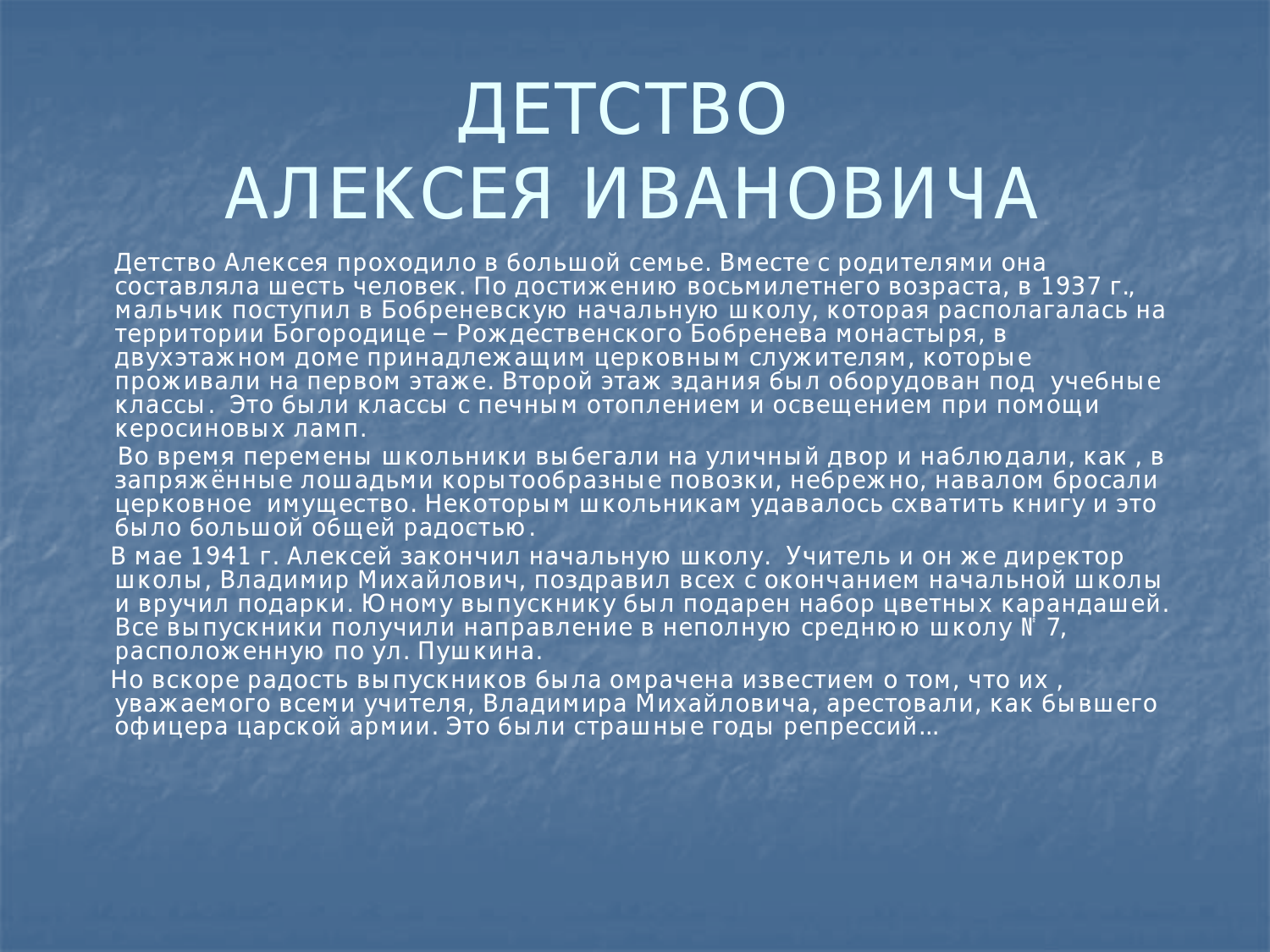

# ДЕТСТВО АЛЕКСЕЯ ИВАНОВИЧА
      Детство Алексея проходило в большой семье. Вместе с родителями она составляла шесть человек. По достижению восьмилетнего возраста, в 1937 г., мальчик поступил в Бобреневскую начальную школу, которая располагалась на территории Богородице – Рождественского Бобренева монастыря, в двухэтажном доме принадлежащим церковным служителям, которые проживали на первом этаже. Второй этаж здания был оборудован под  учебные классы.  Это были классы с печным отоплением и освещением при помощи керосиновых ламп.
       Во время перемены школьники выбегали на уличный двор и наблюдали, как , в запряжённые лошадьми корытообразные повозки, небрежно, навалом бросали церковное  имущество. Некоторым школьникам удавалось схватить книгу и это было большой общей радостью.
      В мае 1941 г. Алексей закончил начальную школу.  Учитель и он же директор школы, Владимир Михайлович, поздравил всех с окончанием начальной школы и вручил подарки. Юному выпускнику был подарен набор цветных карандашей. Все выпускники получили направление в неполную среднюю школу № 7, расположенную по ул. Пушкина.
      Но вскоре радость выпускников была омрачена известием о том, что их , уважаемого всеми учителя, Владимира Михайловича, арестовали, как бывшего офицера царской армии. Это были страшные годы репрессий…